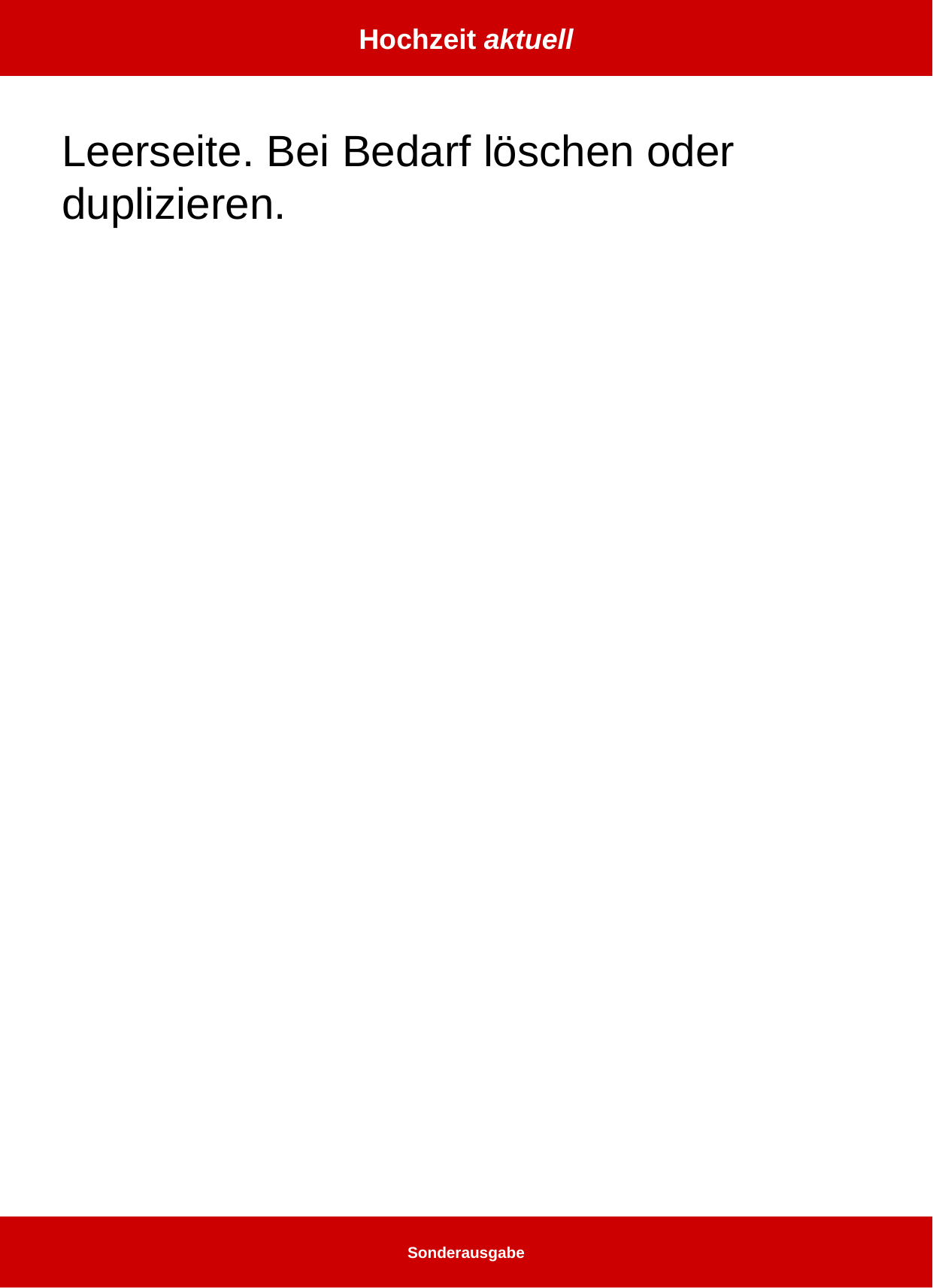

Hochzeit aktuell
# Leerseite. Bei Bedarf löschen oder duplizieren.
Sonderausgabe